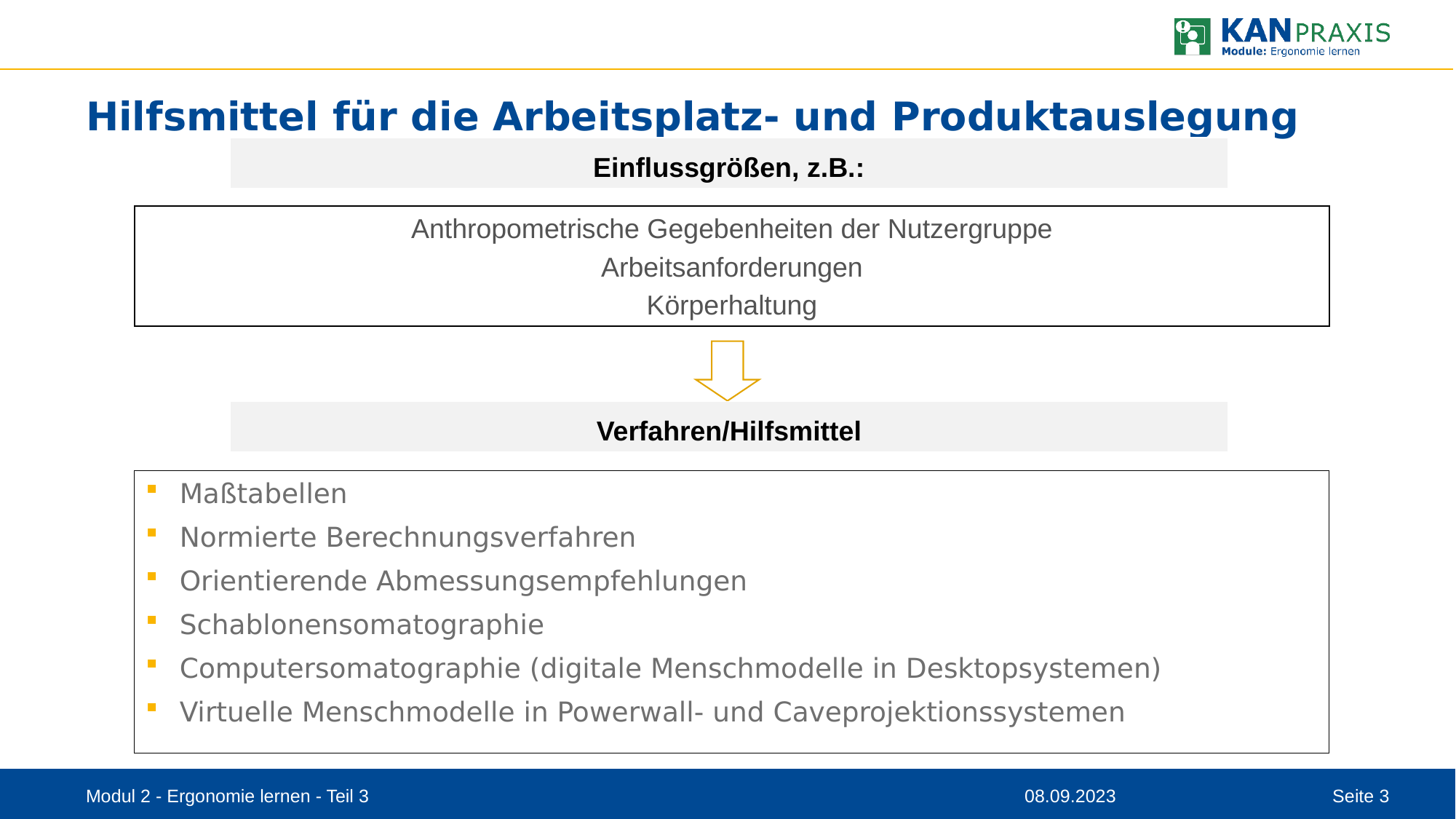

# Hilfsmittel für die Arbeitsplatz- und Produktauslegung
Einflussgrößen, z.B.:
Anthropometrische Gegebenheiten der Nutzergruppe
Arbeitsanforderungen
Körperhaltung

Verfahren/Hilfsmittel
Maßtabellen
Normierte Berechnungsverfahren
Orientierende Abmessungsempfehlungen
Schablonensomatographie
Computersomatographie (digitale Menschmodelle in Desktopsystemen)
Virtuelle Menschmodelle in Powerwall- und Caveprojektionssystemen
Modul 2 - Ergonomie lernen - Teil 3
08.09.2023
Seite 3